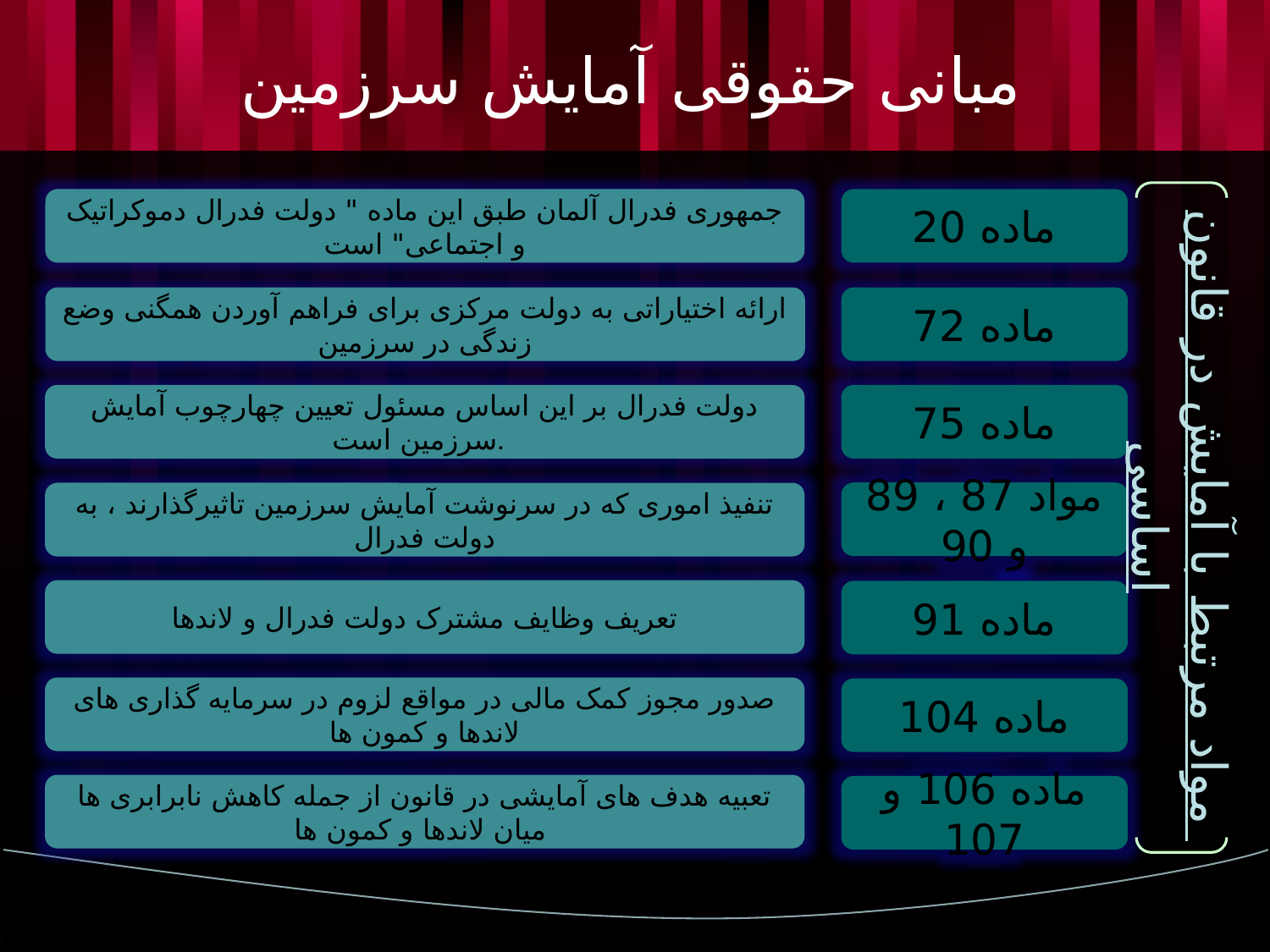

# مبانی حقوقی آمایش سرزمین
جمهوری فدرال آلمان طبق این ماده " دولت فدرال دموکراتیک و اجتماعی" است
ماده 20
ارائه اختیاراتی به دولت مرکزی برای فراهم آوردن همگنی وضع زندگی در سرزمین
ماده 72
دولت فدرال بر این اساس مسئول تعیین چهارچوب آمایش سرزمین است.
ماده 75
مواد مرتبط با آمایش در قانون اساسی
مواد 87 ، 89 و 90
تنفیذ اموری که در سرنوشت آمایش سرزمین تاثیرگذارند ، به دولت فدرال
 تعریف وظایف مشترک دولت فدرال و لاندها
ماده 91
صدور مجوز کمک مالی در مواقع لزوم در سرمایه گذاری های لاندها و کمون ها
ماده 104
تعبیه هدف های آمایشی در قانون از جمله کاهش نابرابری ها میان لاندها و کمون ها
ماده 106 و 107